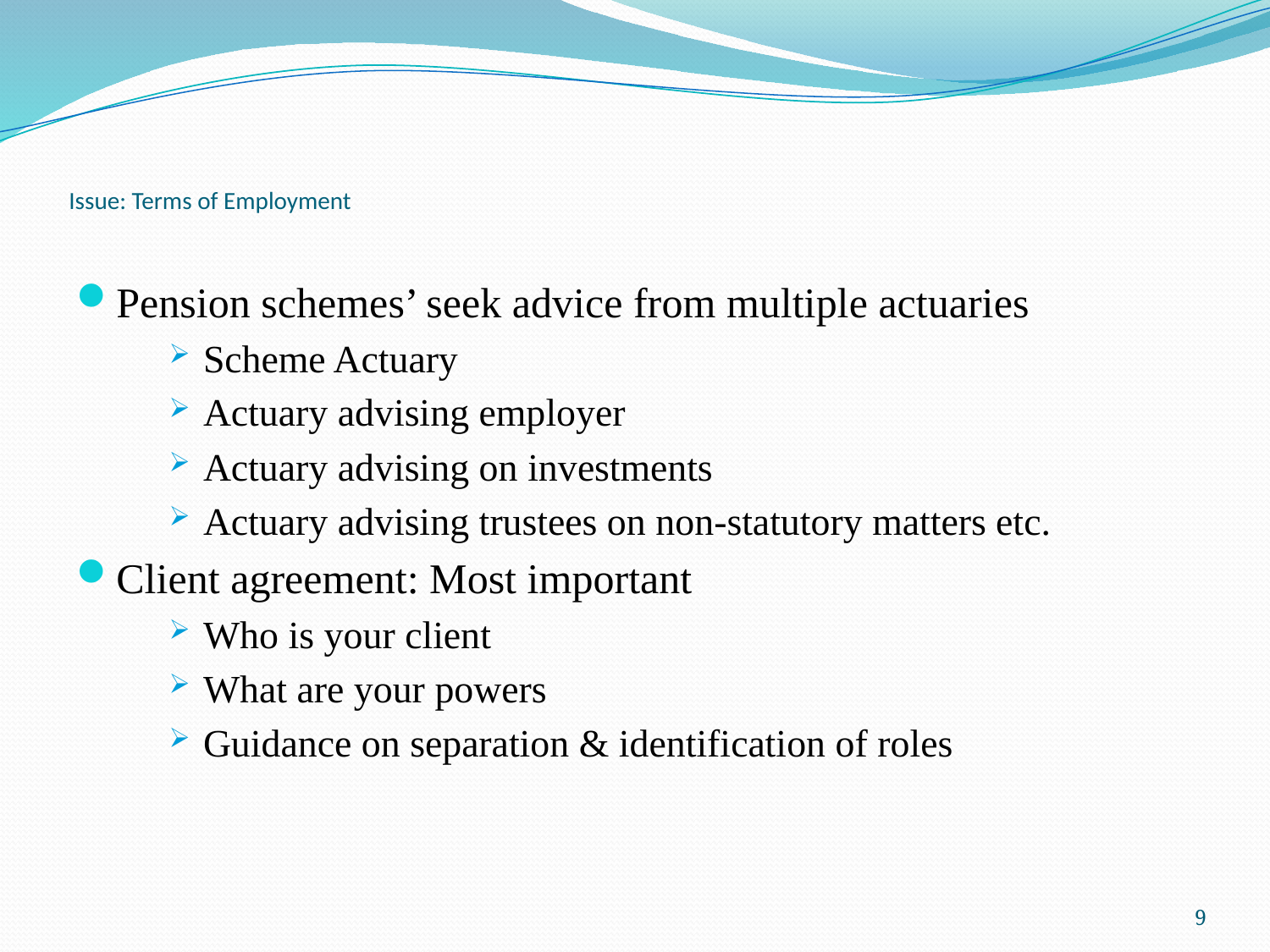

# Issue: Terms of Employment
Pension schemes’ seek advice from multiple actuaries
Scheme Actuary
Actuary advising employer
Actuary advising on investments
Actuary advising trustees on non-statutory matters etc.
Client agreement: Most important
Who is your client
What are your powers
Guidance on separation & identification of roles

9